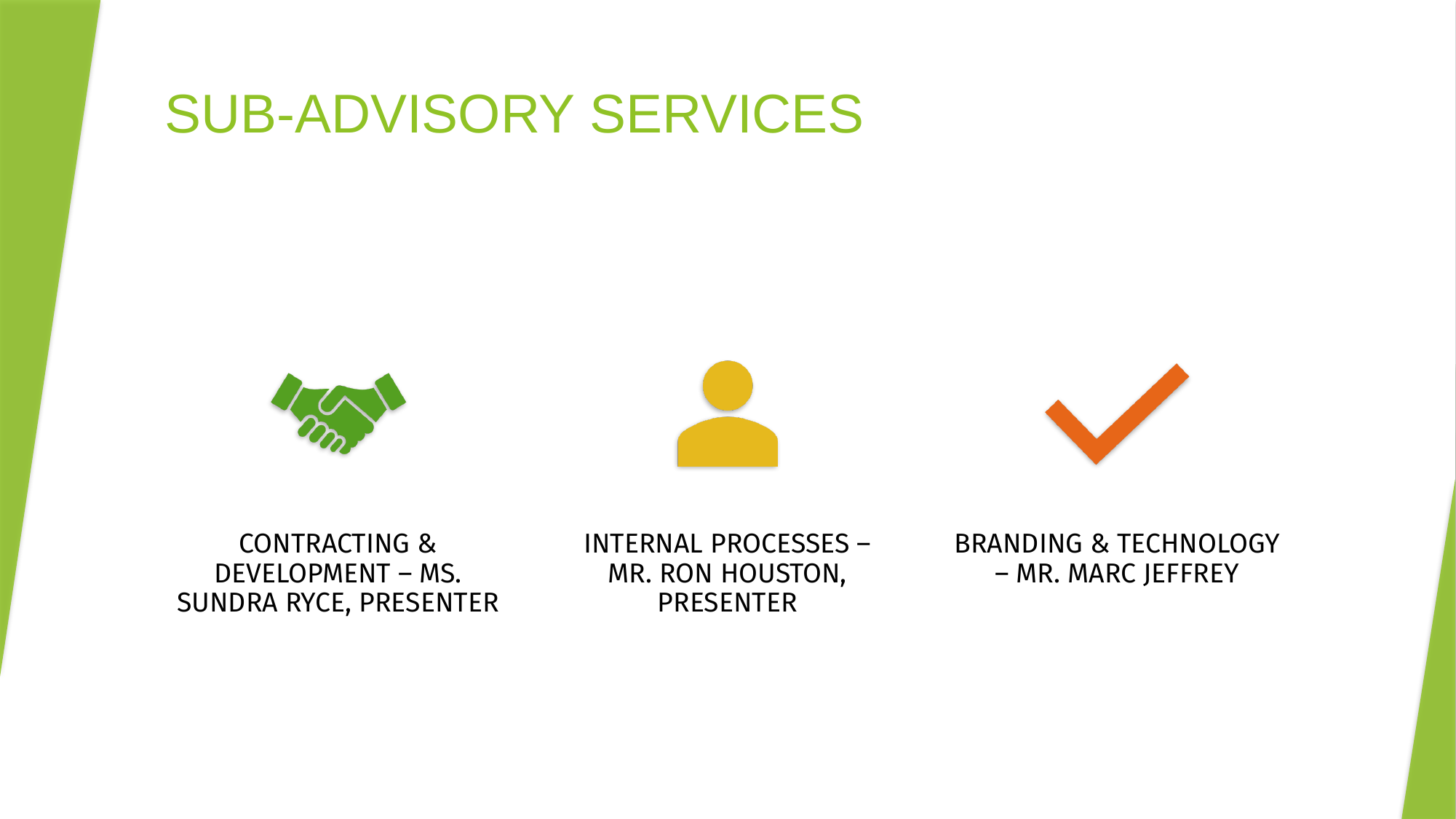

# SUB-ADVISORY SERVICES
CONTRACTING & DEVELOPMENT – MS. SUNDRA RYCE, PRESENTER
INTERNAL PROCESSES – MR. RON HOUSTON, PRESENTER
BRANDING & TECHNOLOGY – MR. MARC JEFFREY